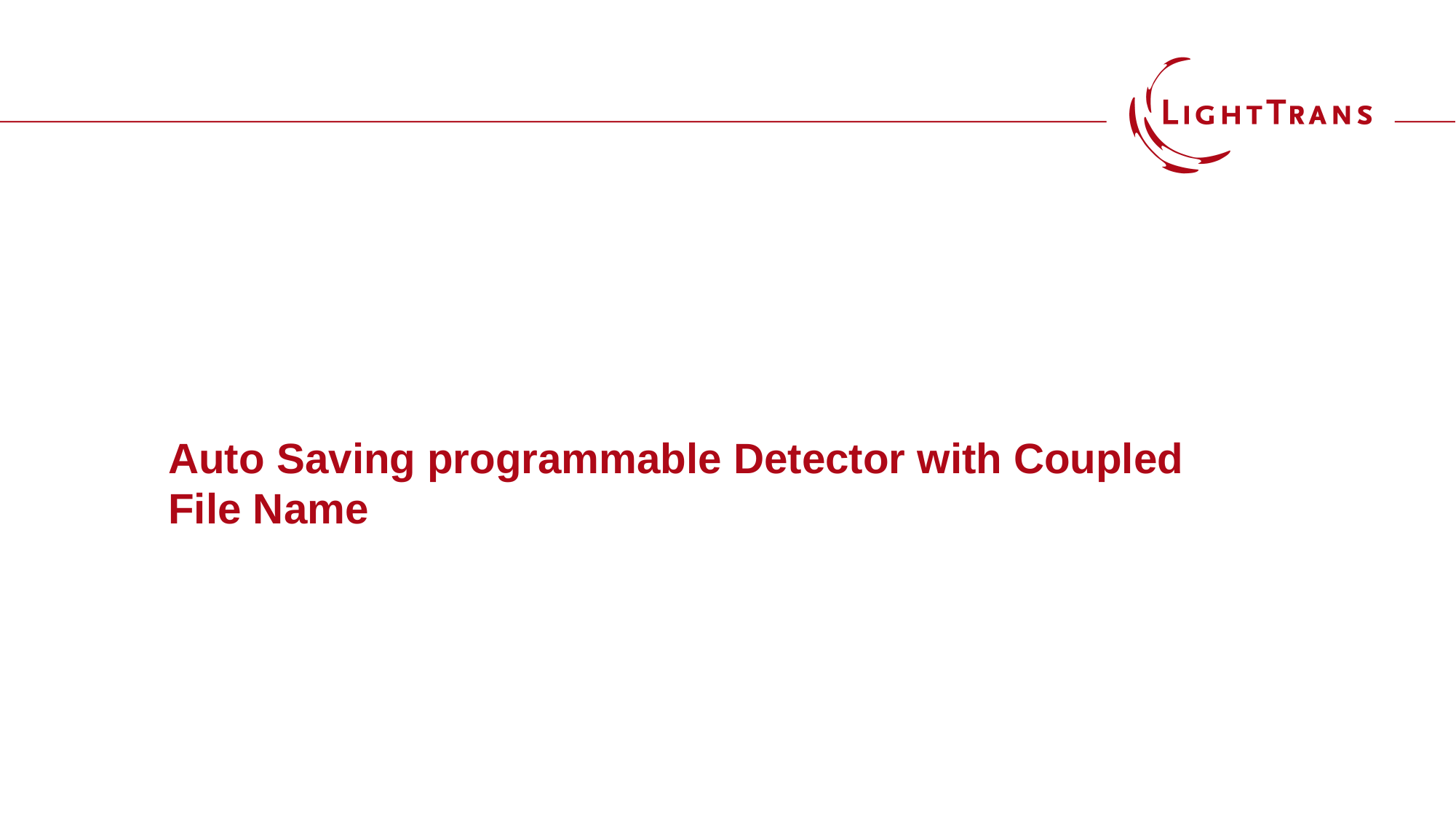

# Auto Saving programmable Detector with Coupled File Name